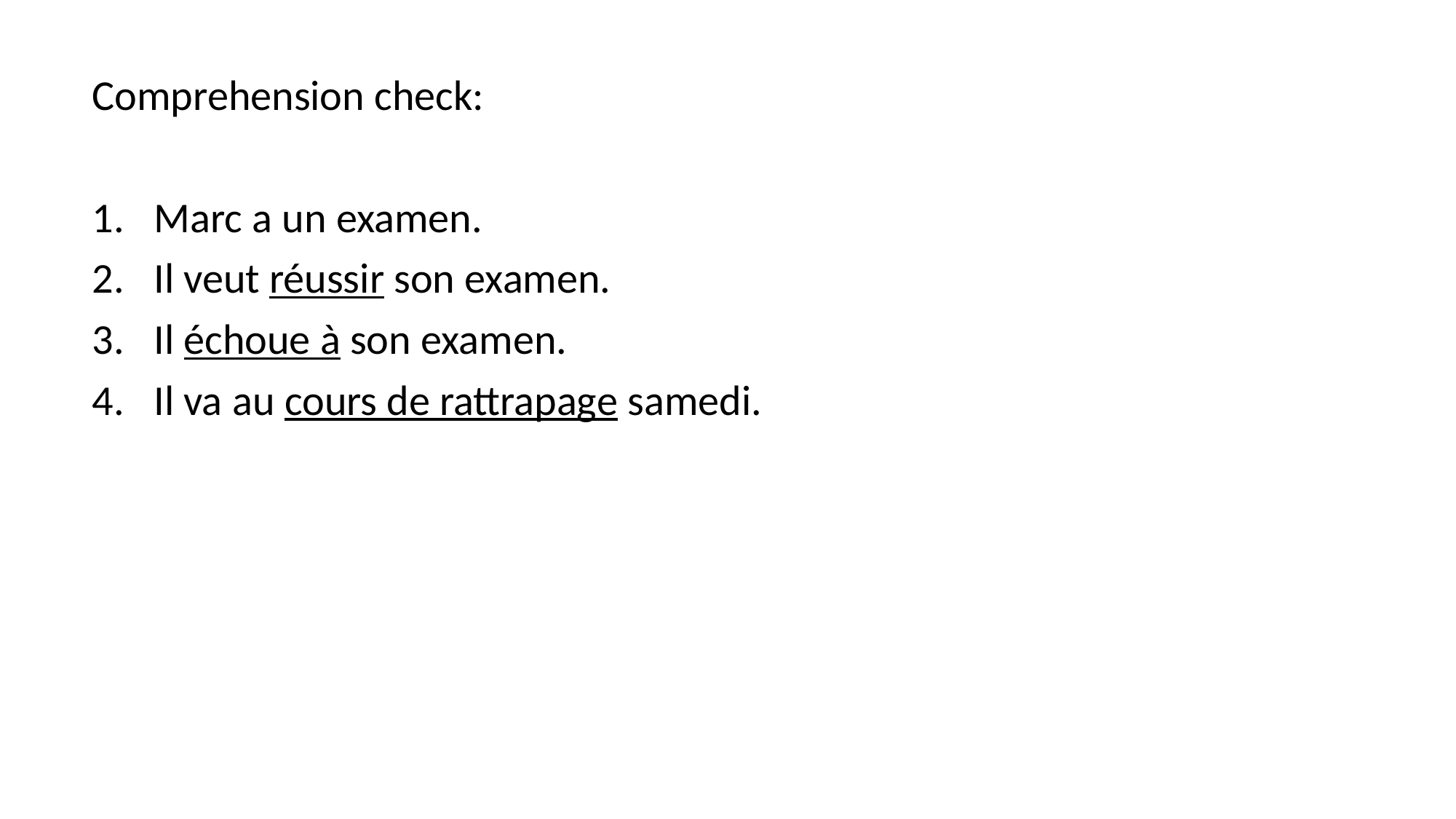

Comprehension check:

Marc a un examen.
Il veut réussir son examen.
Il échoue à son examen.
Il va au cours de rattrapage samedi.